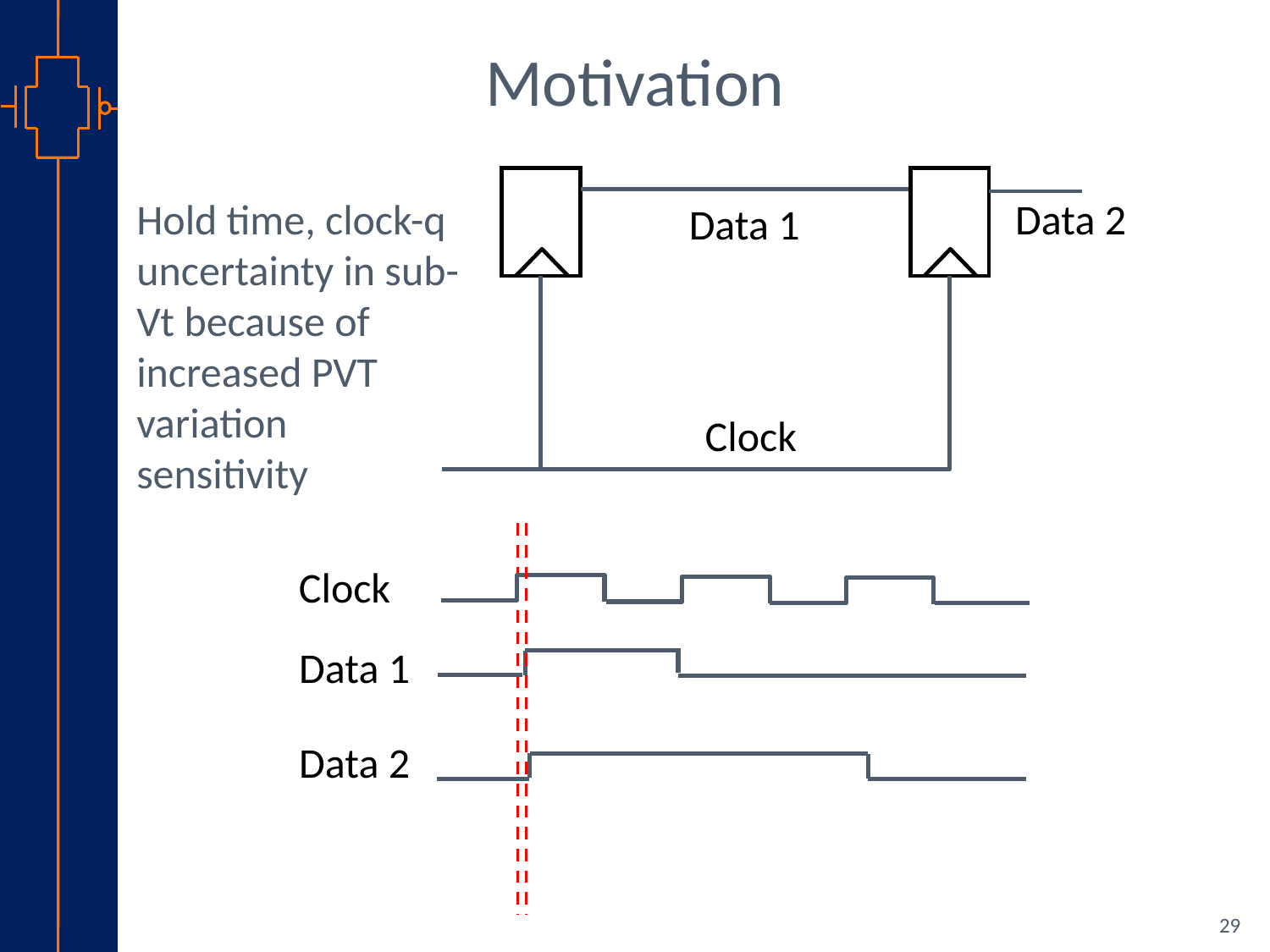

Motivation

Hold time, clock-q uncertainty in sub-Vt because of increased PVT variation sensitivity
Data 2
Data 1
Clock
Clock

Data 1

Data 2

29